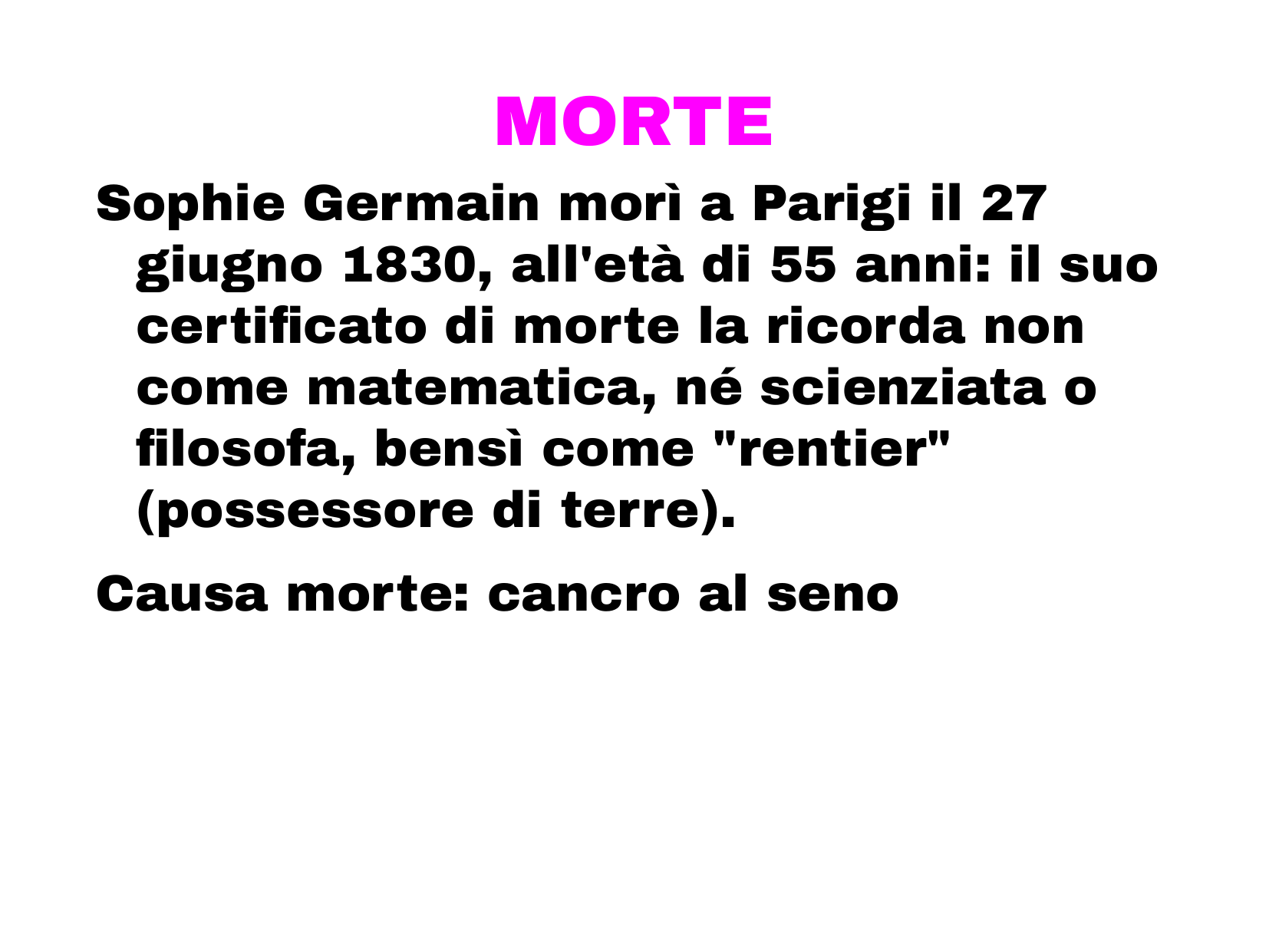

MORTE
Sophie Germain morì a Parigi il 27 giugno 1830, all'età di 55 anni: il suo certificato di morte la ricorda non come matematica, né scienziata o filosofa, bensì come "rentier" (possessore di terre).
Causa morte: cancro al seno